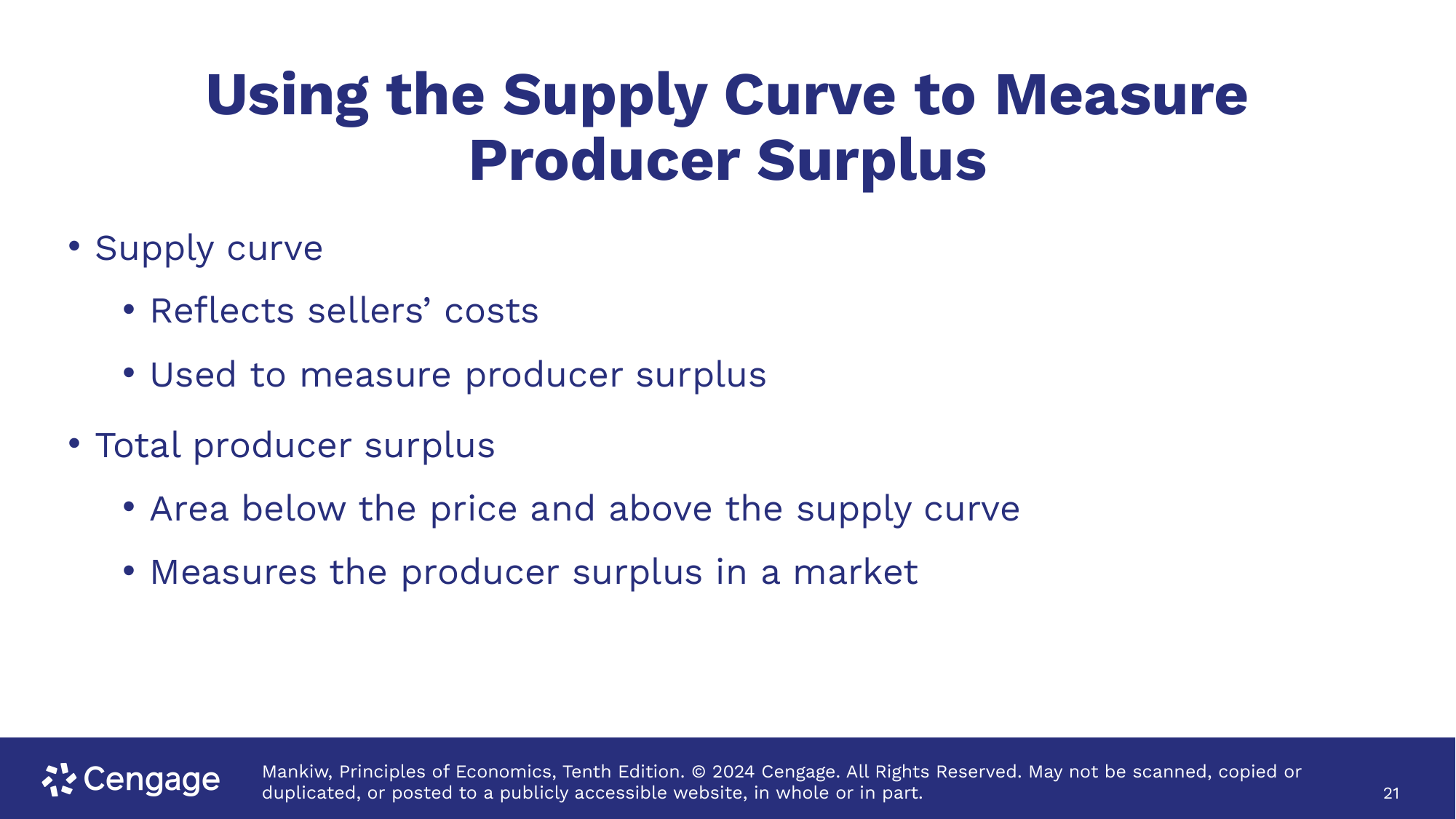

# Using the Supply Curve to Measure Producer Surplus
Supply curve
Reflects sellers’ costs
Used to measure producer surplus
Total producer surplus
Area below the price and above the supply curve
Measures the producer surplus in a market